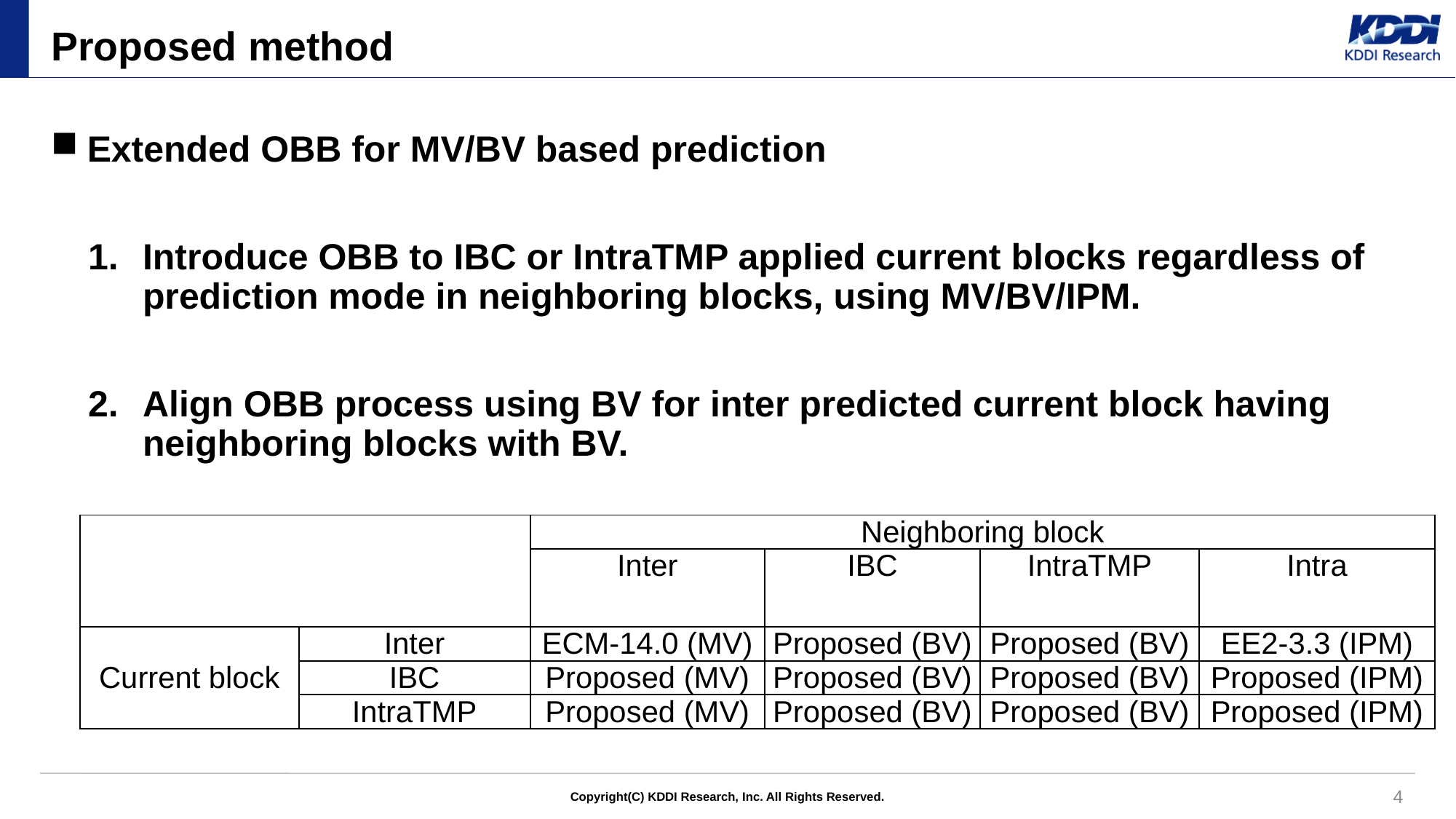

# Proposed method
Extended OBB for MV/BV based prediction

Introduce OBB to IBC or IntraTMP applied current blocks regardless of prediction mode in neighboring blocks, using MV/BV/IPM.

Align OBB process using BV for inter predicted current block having neighboring blocks with BV.

|  |  | Neighboring block |  |  |  |
| --- | --- | --- | --- | --- | --- |
|  |  | Inter | IBC | IntraTMP | Intra |
| Current block | Inter | ECM-14.0 (MV) | Proposed (BV) | Proposed (BV) | EE2-3.3 (IPM) |
|  | IBC | Proposed (MV) | Proposed (BV) | Proposed (BV) | Proposed (IPM) |
|  | IntraTMP | Proposed (MV) | Proposed (BV) | Proposed (BV) | Proposed (IPM) |
4